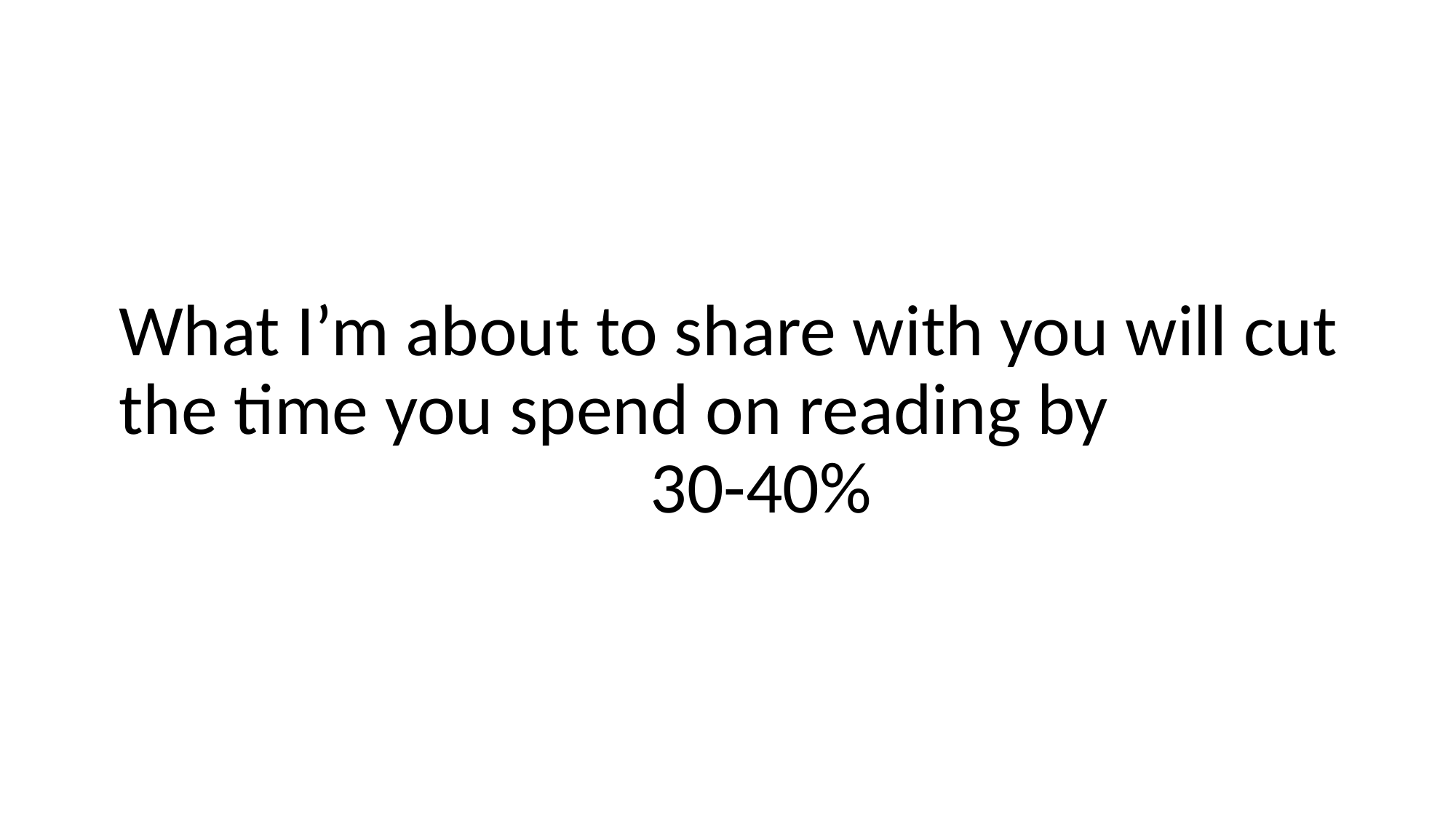

What I’m about to share with you will cut the time you spend on reading by                   30-40%